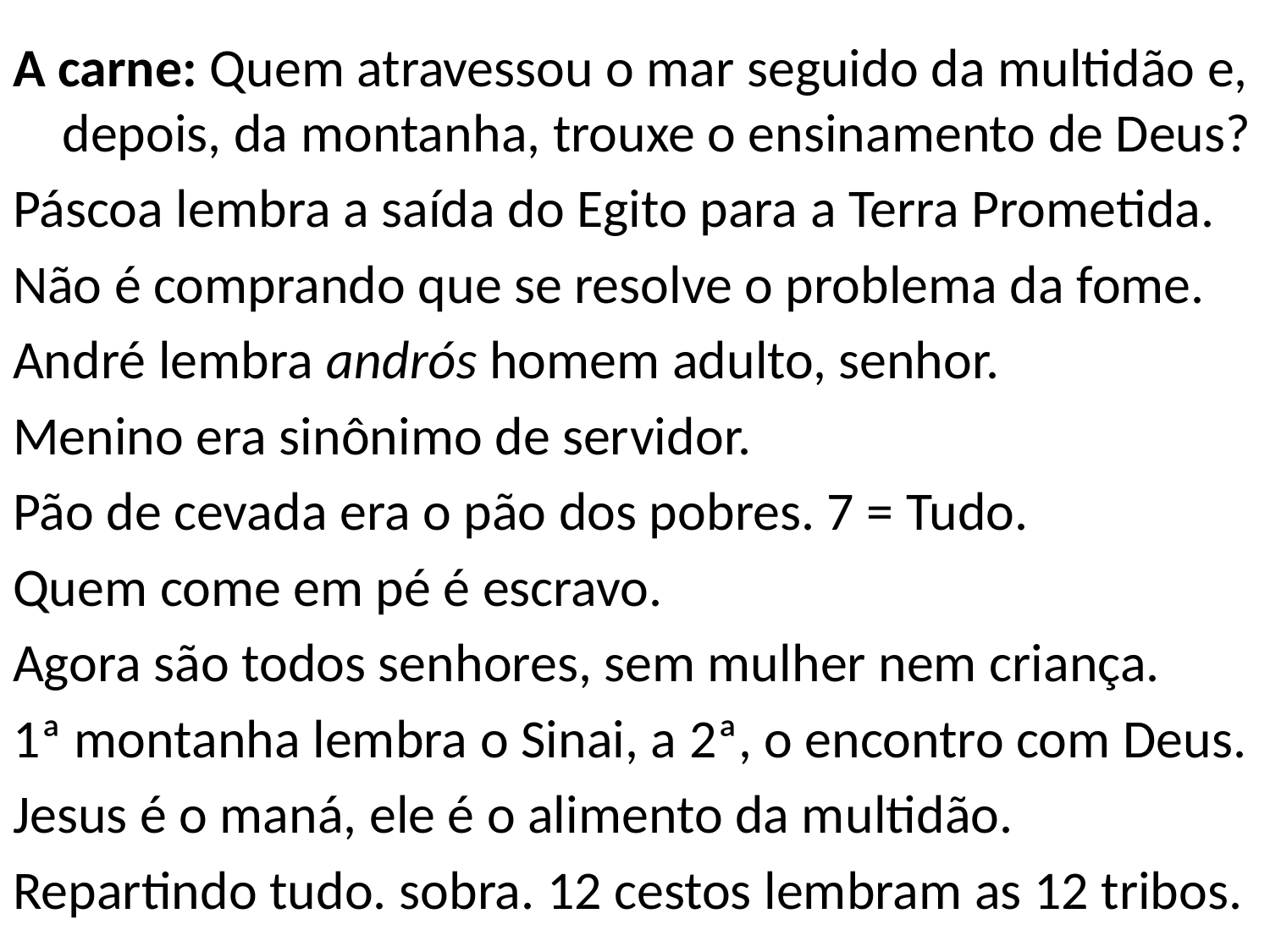

#
A carne: Quem atravessou o mar seguido da multidão e, depois, da montanha, trouxe o ensinamento de Deus?
Páscoa lembra a saída do Egito para a Terra Prometida.
Não é comprando que se resolve o problema da fome.
André lembra andrós homem adulto, senhor.
Menino era sinônimo de servidor.
Pão de cevada era o pão dos pobres. 7 = Tudo.
Quem come em pé é escravo.
Agora são todos senhores, sem mulher nem criança.
1ª montanha lembra o Sinai, a 2ª, o encontro com Deus.
Jesus é o maná, ele é o alimento da multidão.
Repartindo tudo. sobra. 12 cestos lembram as 12 tribos.